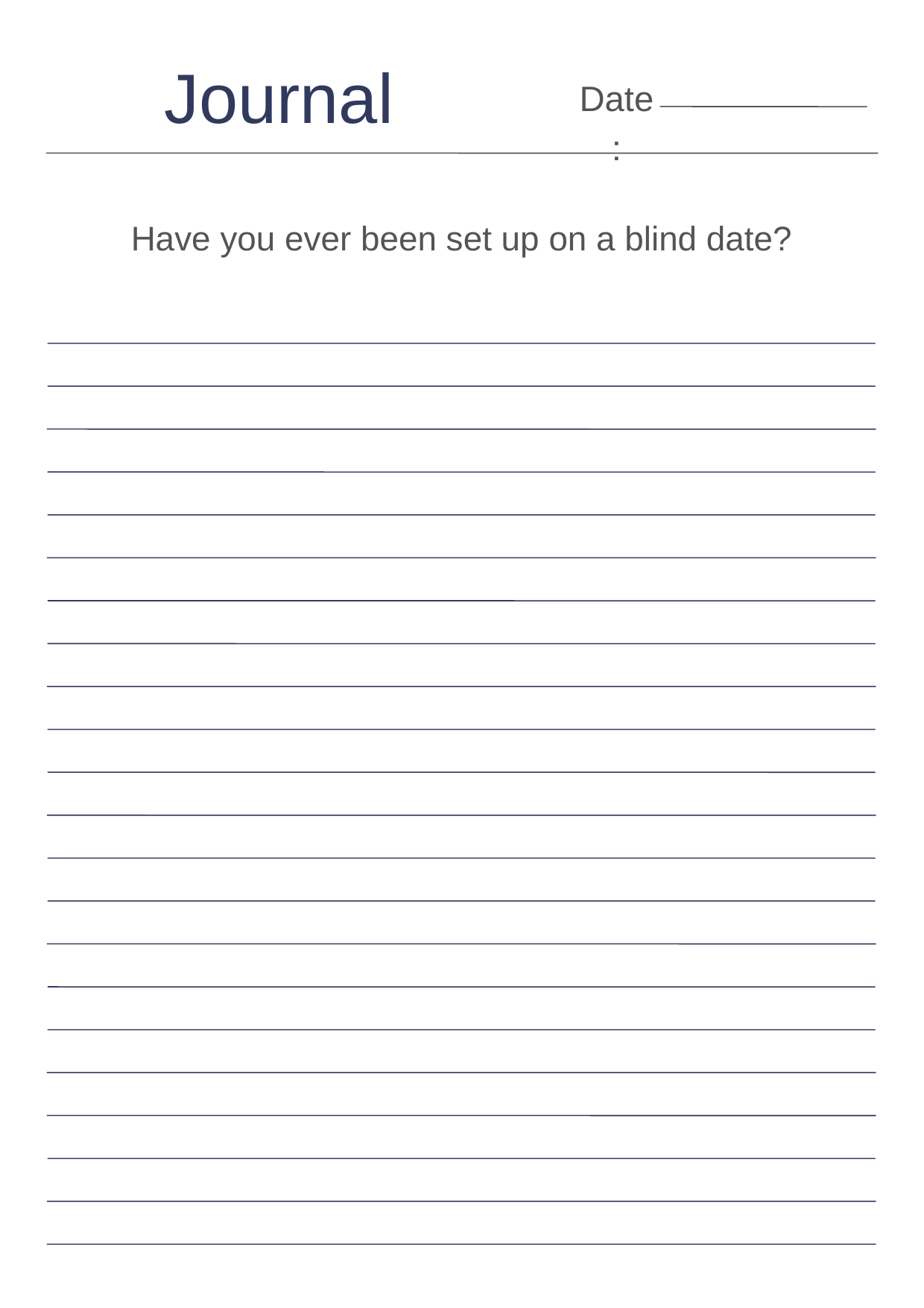

Journal
Date:

Have you ever been set up on a blind date?